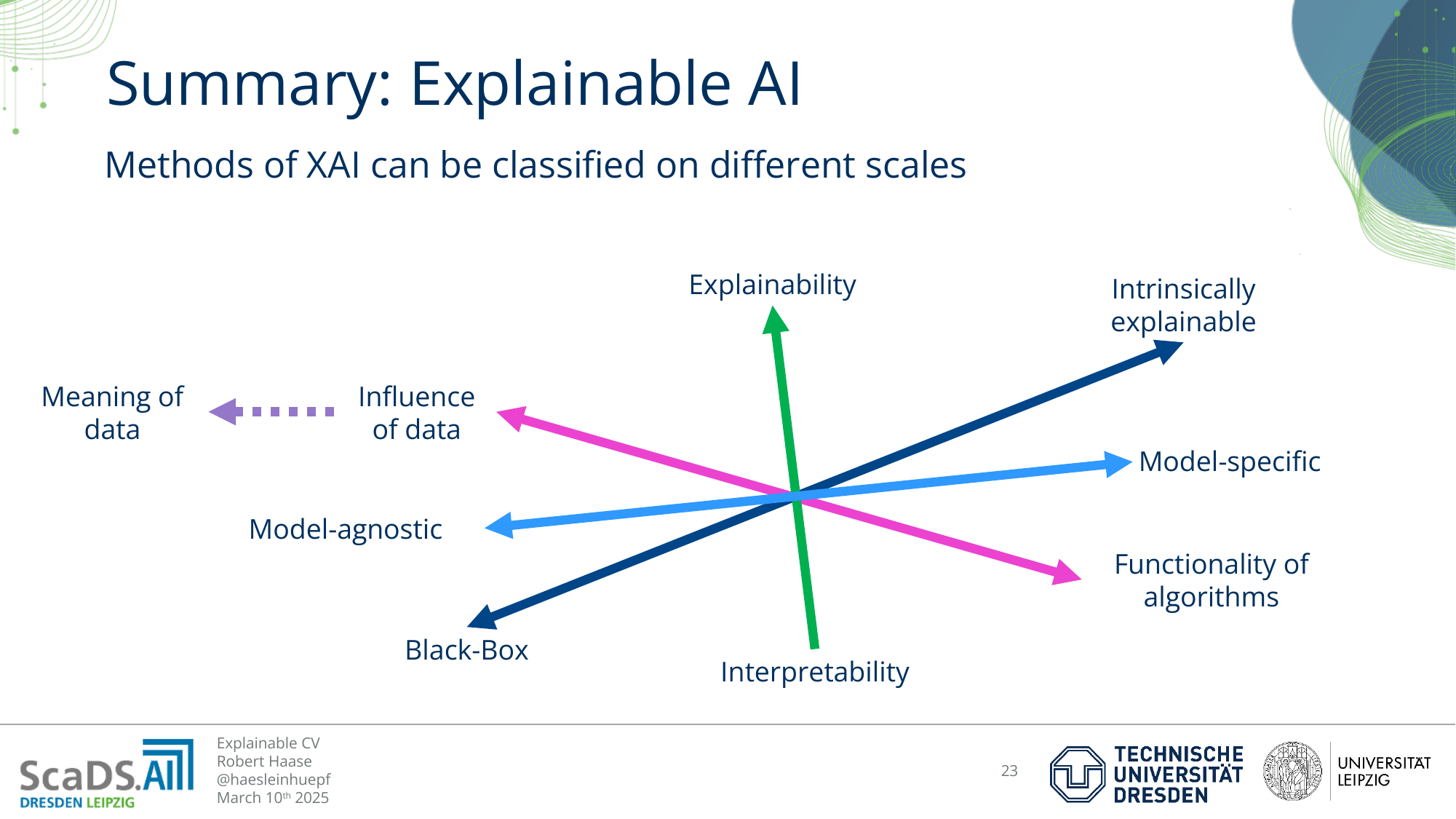

# Summary: Explainable AI
Methods of XAI can be classified on different scales
Explainability
Intrinsically explainable
Meaning of data
Influence of data
Model-specific
Model-agnostic
Functionality of algorithms
Black-Box
Interpretability